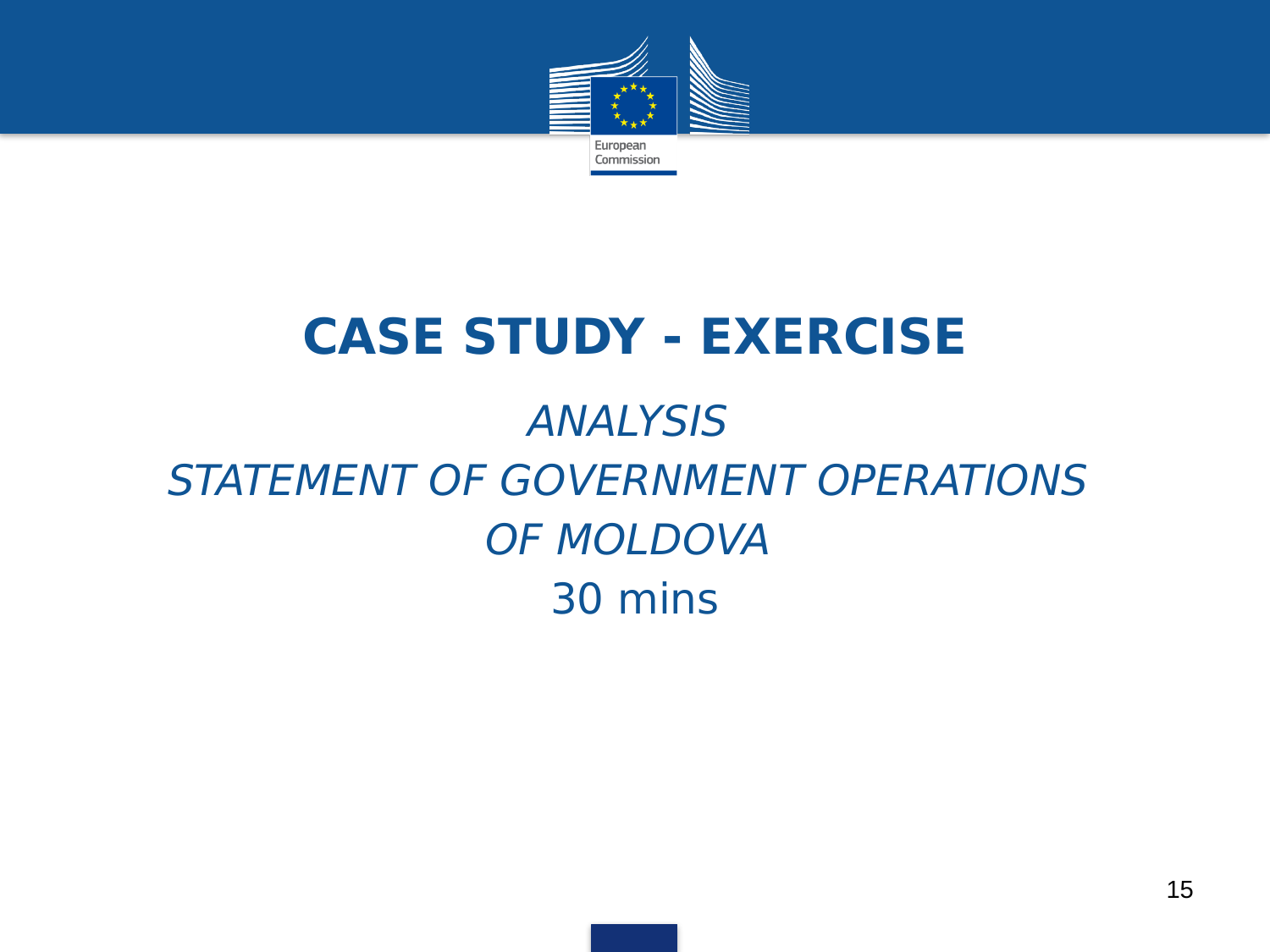

CASE STUDY - EXERCISE
ANALYSIS
STATEMENT OF GOVERNMENT OPERATIONS
OF MOLDOVA
30 mins
15